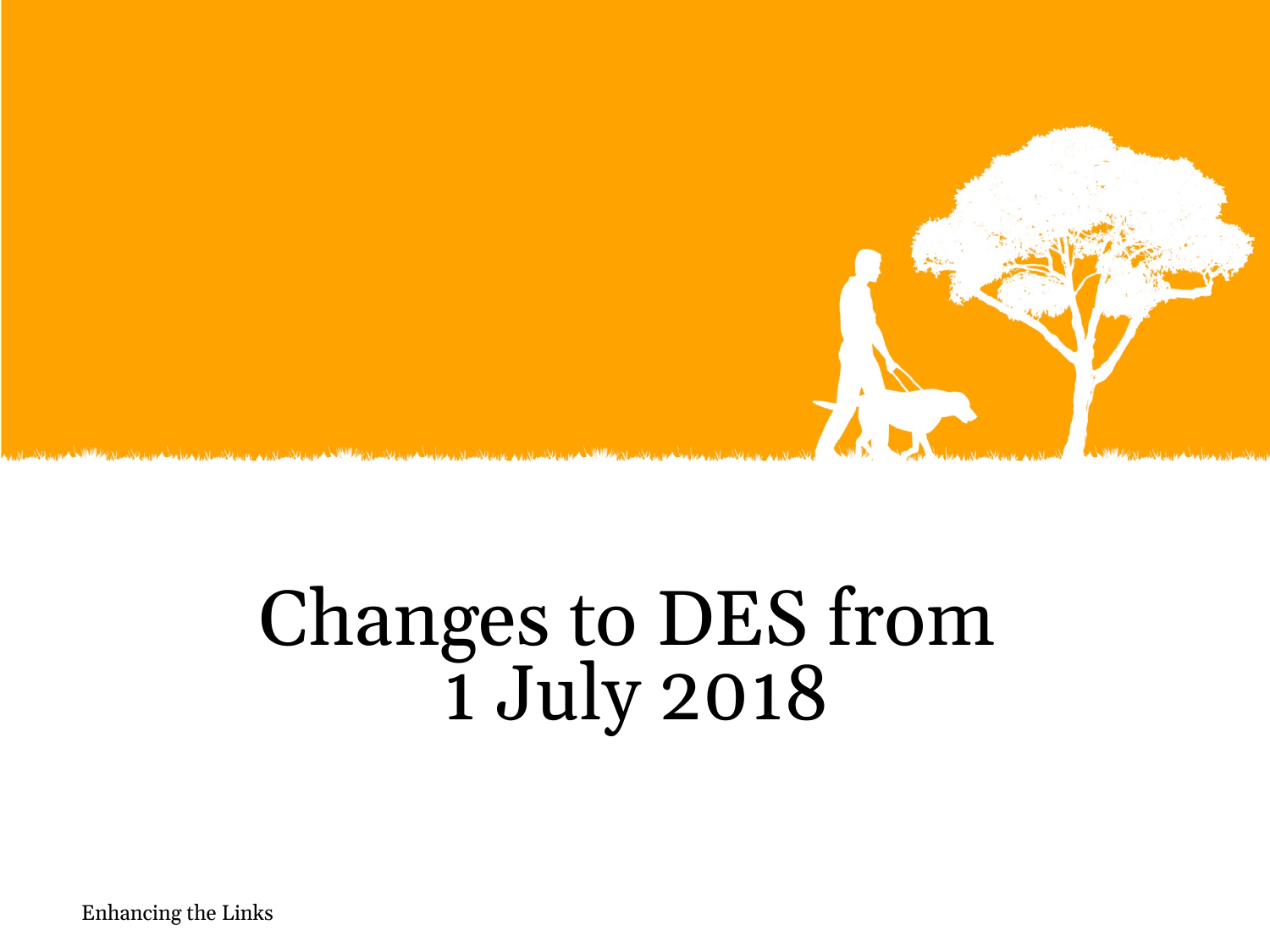

# Changes to DES from 1 July 2018
Enhancing the Links